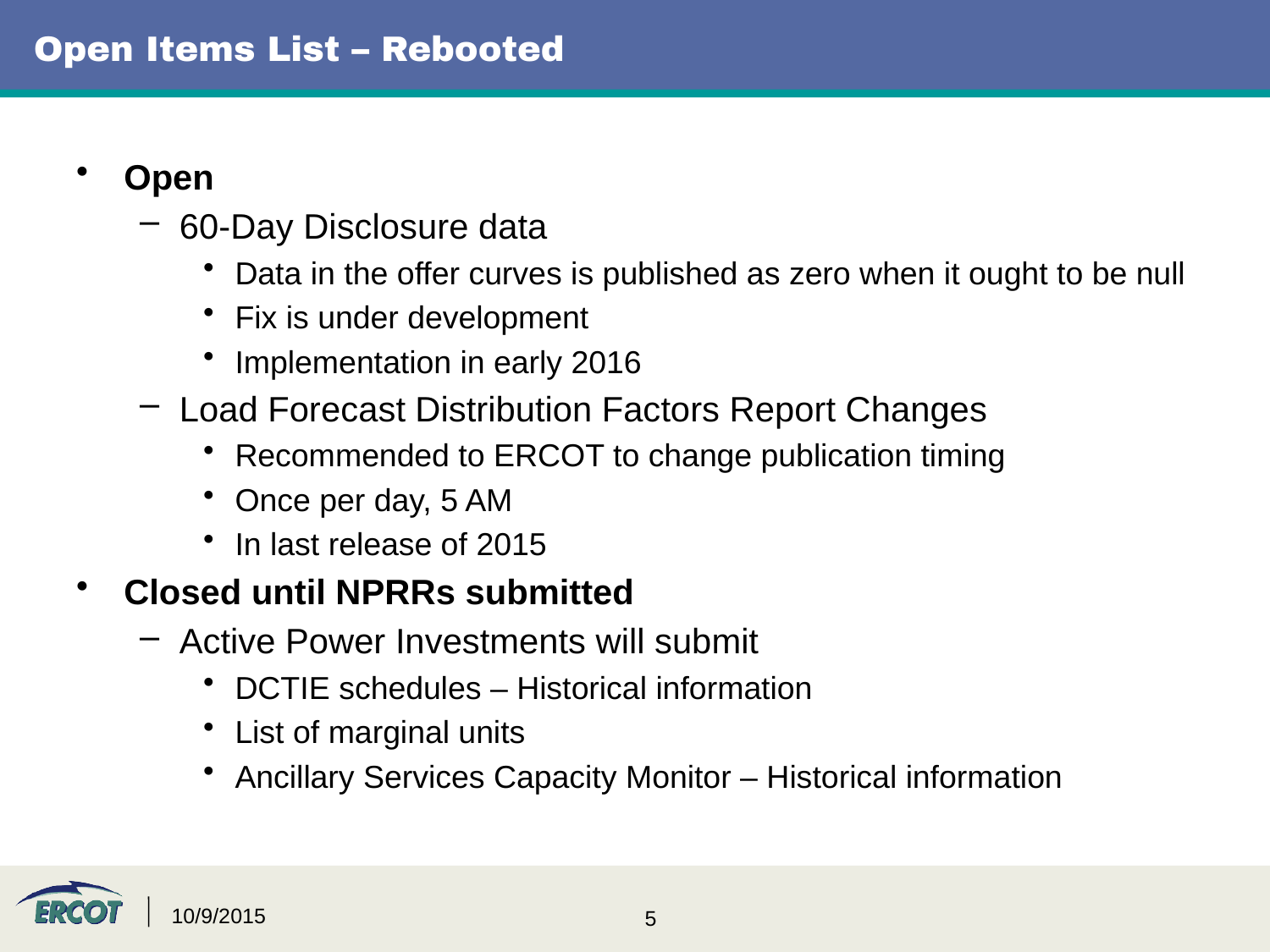

# Open Items List – Rebooted
Open
60-Day Disclosure data
Data in the offer curves is published as zero when it ought to be null
Fix is under development
Implementation in early 2016
Load Forecast Distribution Factors Report Changes
Recommended to ERCOT to change publication timing
Once per day, 5 AM
In last release of 2015
Closed until NPRRs submitted
Active Power Investments will submit
DCTIE schedules – Historical information
List of marginal units
Ancillary Services Capacity Monitor – Historical information
10/9/2015